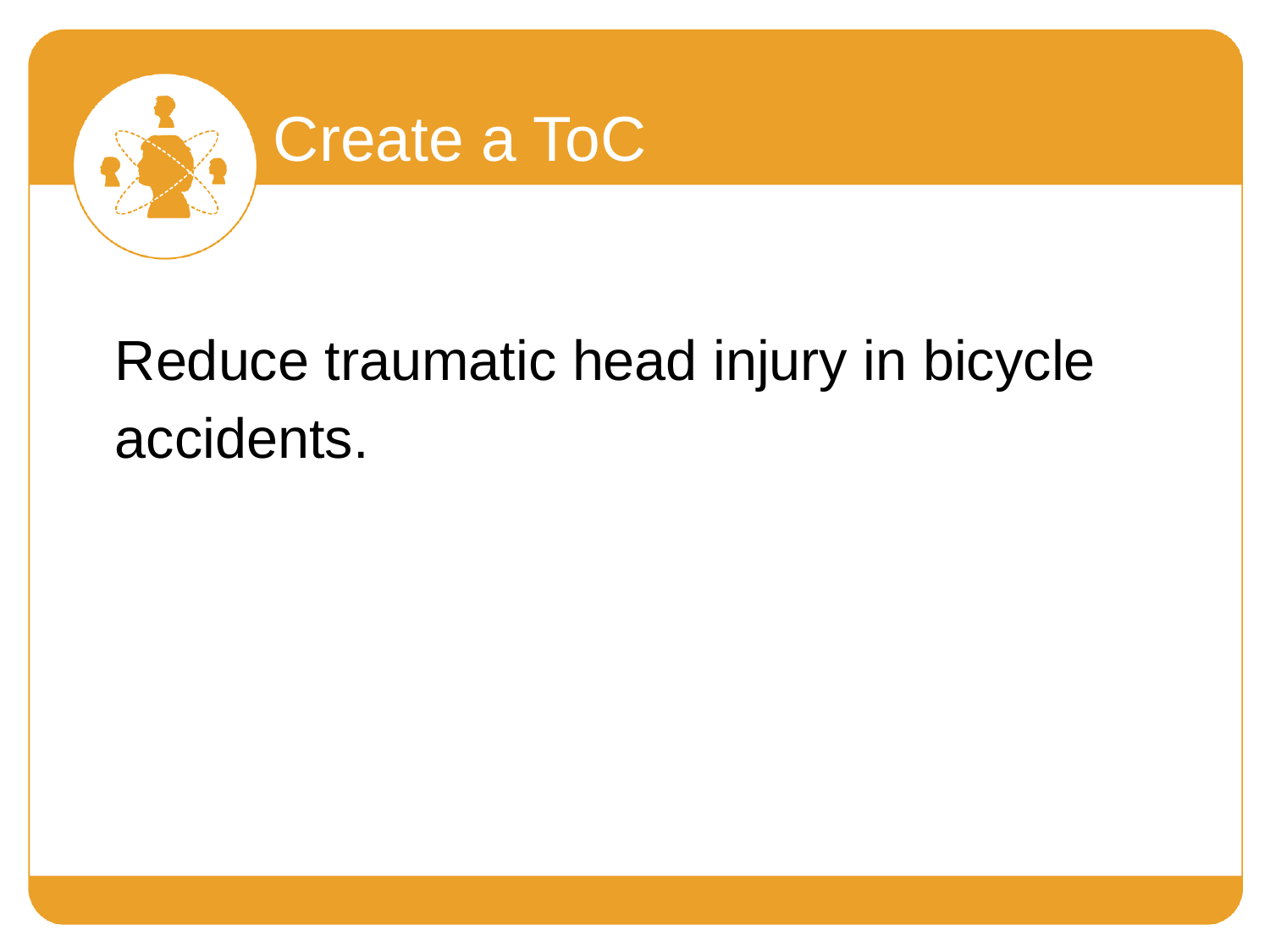

Create a ToC
Reduce traumatic head injury in bicycle accidents.